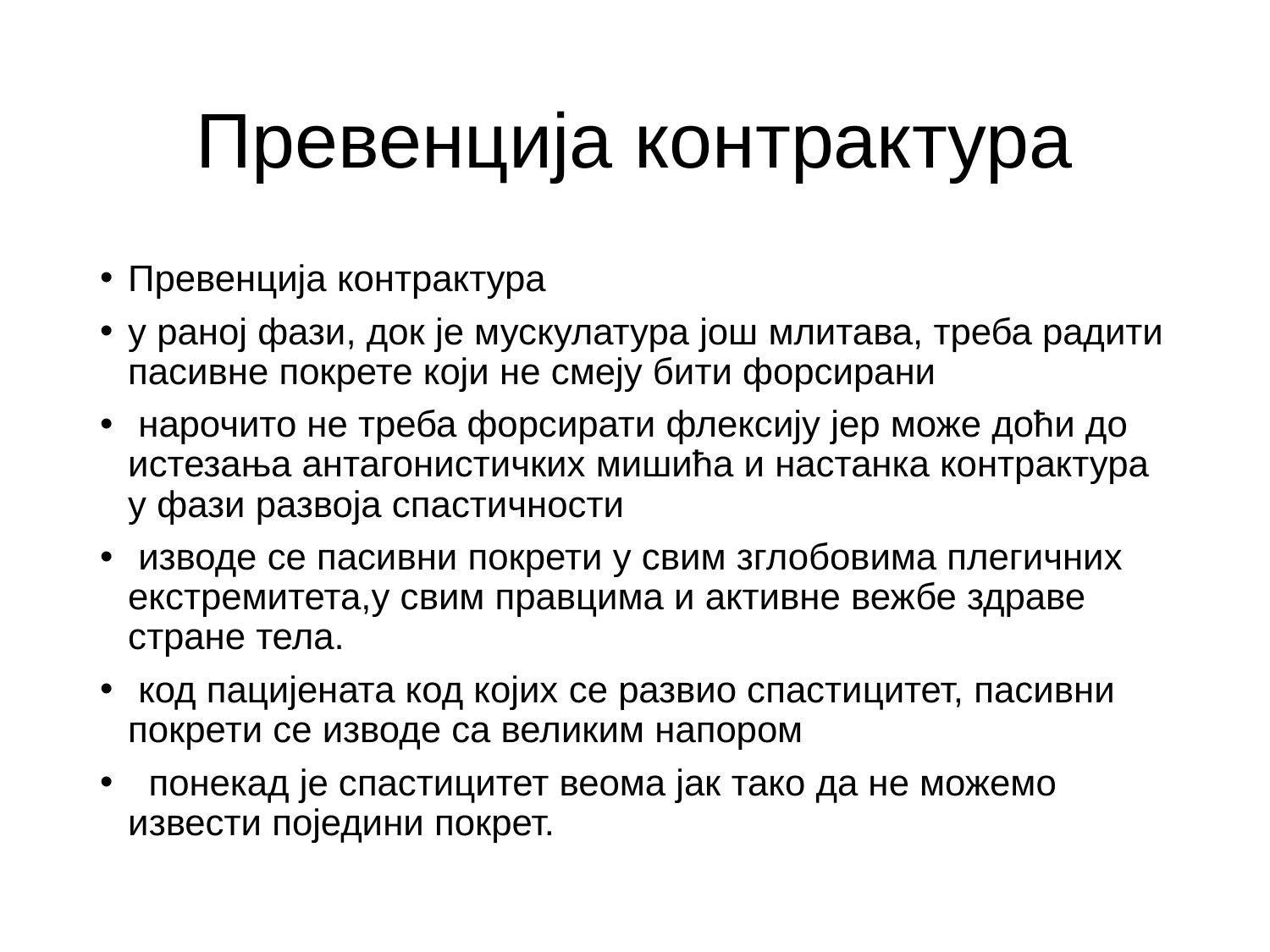

# Превенција контрактура
Превенција контрактура
у раној фази, док је мускулатура још млитава, треба радити пасивне покрете који не смеју бити форсирани
 нарочито не треба форсирати флексију јер може доћи до истезања антагонистичких мишића и настанка контрактура у фази развоја спастичности
 изводе се пасивни покрети у свим зглобовима плегичних екстремитета,у свим правцима и активне вежбе здраве стране тела.
 код пацијената код којих се развио спастицитет, пасивни покрети се изводе са великим напором
  понекад је спастицитет веома јак тако да не можемо извести поједини покрет.